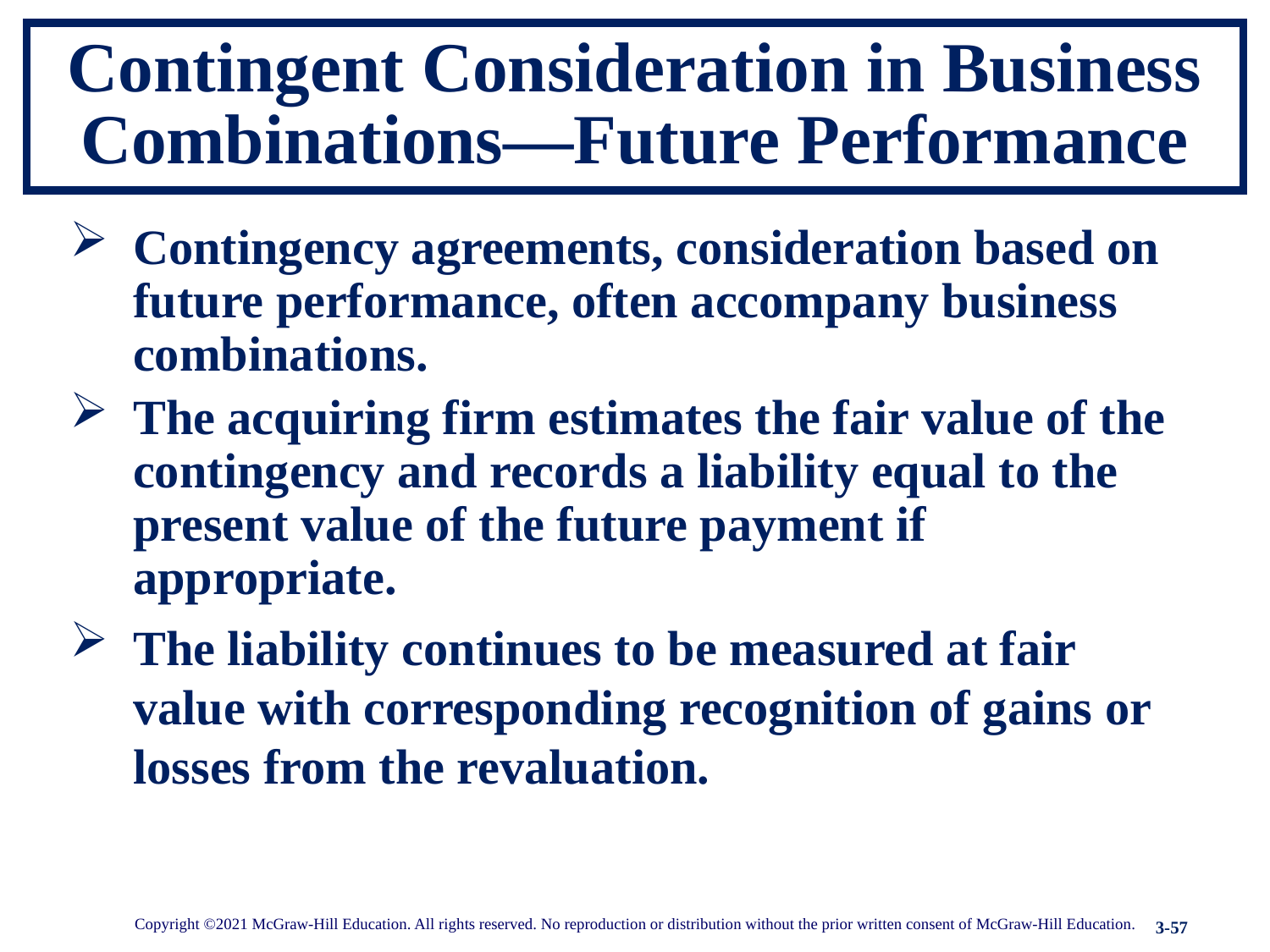

# Contingent Consideration in Business Combinations—Future Performance
Contingency agreements, consideration based on future performance, often accompany business combinations.
The acquiring firm estimates the fair value of the contingency and records a liability equal to the present value of the future payment if appropriate.
The liability continues to be measured at fair value with corresponding recognition of gains or losses from the revaluation.
Copyright ©2021 McGraw-Hill Education. All rights reserved. No reproduction or distribution without the prior written consent of McGraw-Hill Education.
3-57